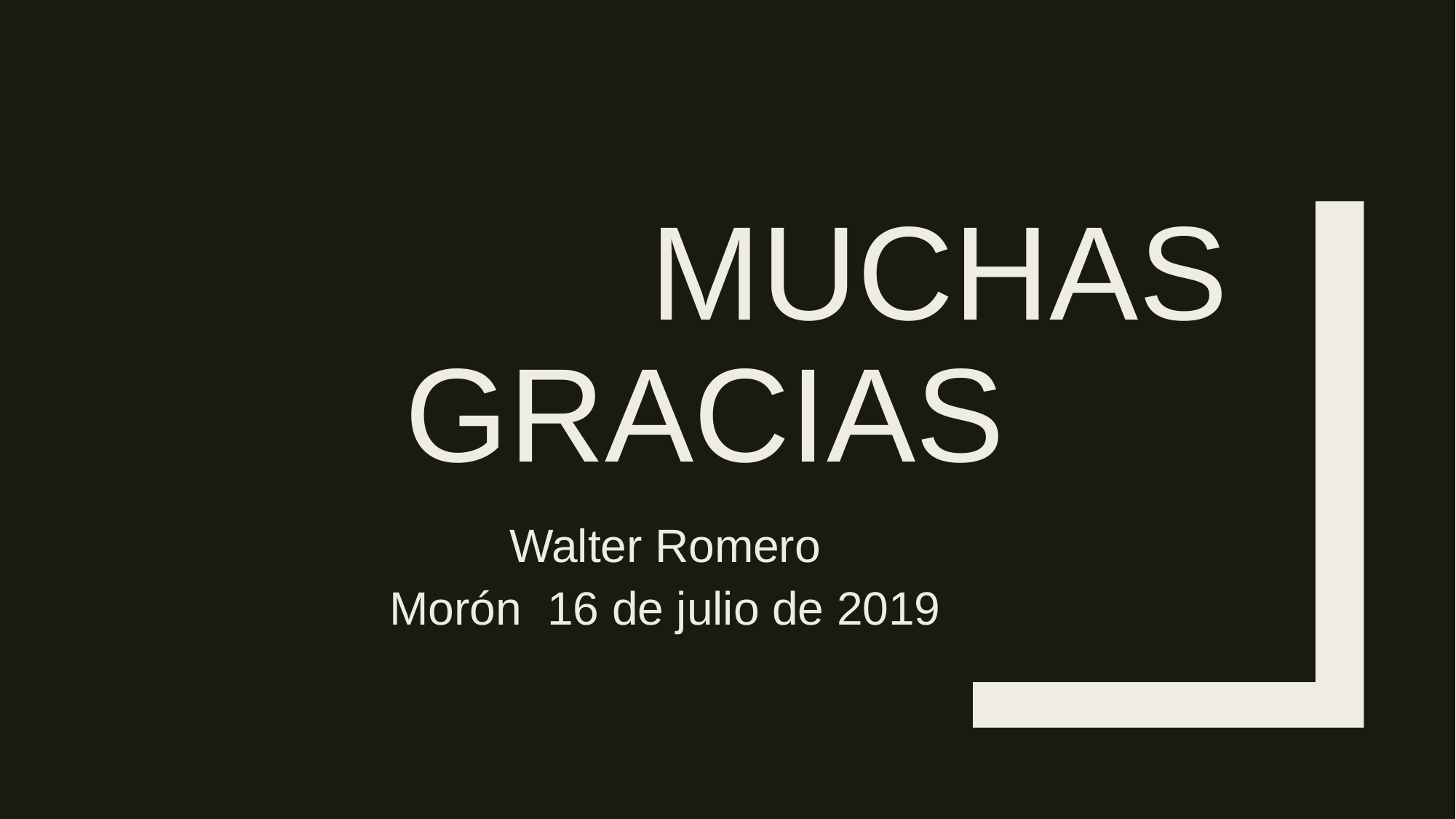

# Muchas gracias
Walter Romero
Morón  16 de julio de 2019